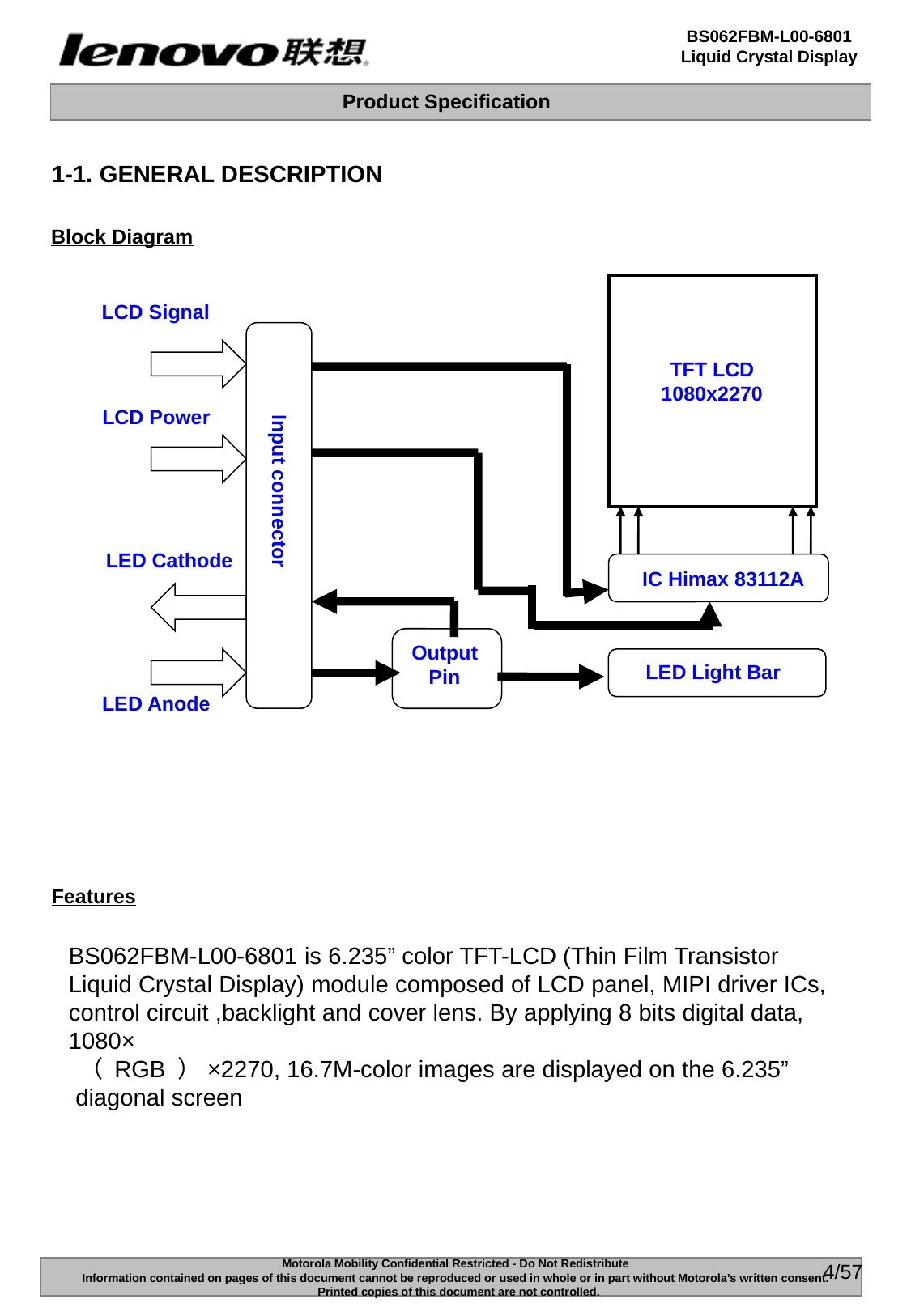

1-1. GENERAL DESCRIPTION
Block Diagram

 TFT LCD
 1080x2270
LCD Signal

Input connector

LCD Power

LED Cathode

IC Himax 83112A

Output
   Pin

LED Light Bar

LED Anode

Features
BS062FBM-L00-6801 is 6.235” color TFT-LCD (Thin Film Transistor Liquid Crystal Display) module composed of LCD panel, MIPI driver ICs, control circuit ,backlight and cover lens. By applying 8 bits digital data, 1080×
 （ RGB ）×2270, 16.7M-color images are displayed on the 6.235”
 diagonal screen
4/57